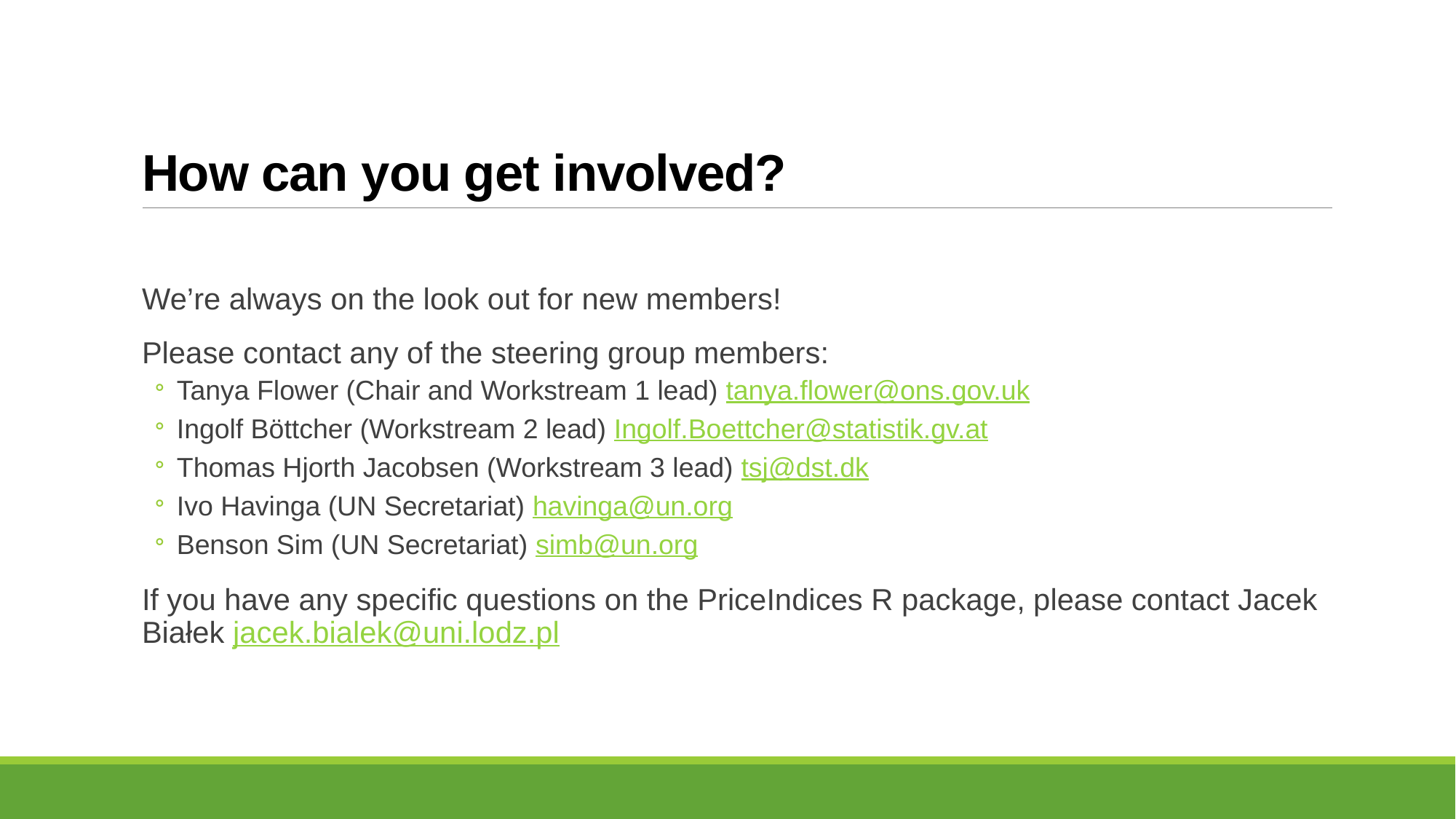

# How can you get involved?

We’re always on the look out for new members!
Please contact any of the steering group members:
Tanya Flower (Chair and Workstream 1 lead) tanya.flower@ons.gov.uk
Ingolf Böttcher (Workstream 2 lead) Ingolf.Boettcher@statistik.gv.at
Thomas Hjorth Jacobsen (Workstream 3 lead) tsj@dst.dk
Ivo Havinga (UN Secretariat) havinga@un.org
Benson Sim (UN Secretariat) simb@un.org
If you have any specific questions on the PriceIndices R package, please contact Jacek Białek jacek.bialek@uni.lodz.pl